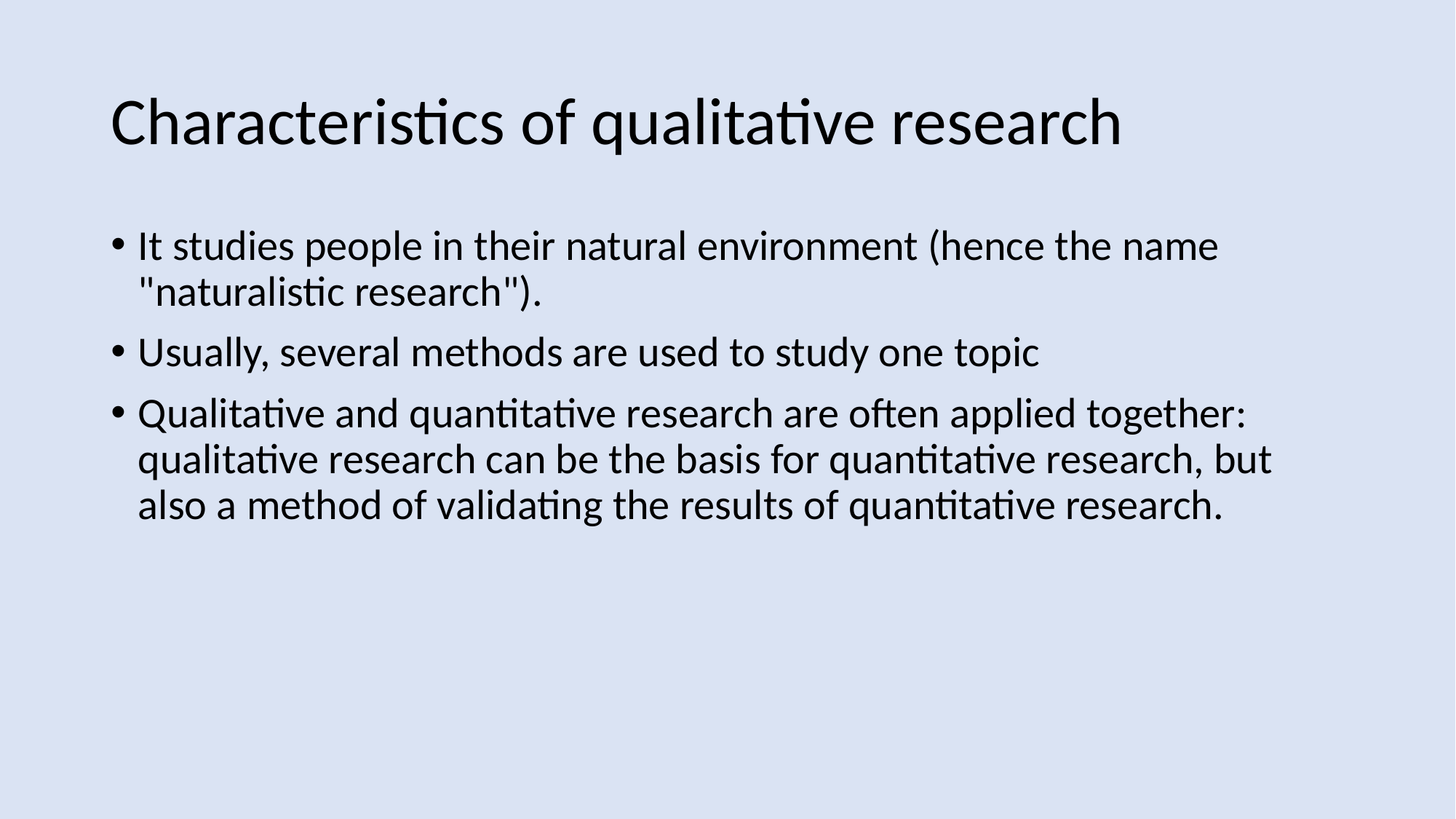

# Characteristics of qualitative research
It studies people in their natural environment (hence the name "naturalistic research").
Usually, several methods are used to study one topic
Qualitative and quantitative research are often applied together: qualitative research can be the basis for quantitative research, but also a method of validating the results of quantitative research.